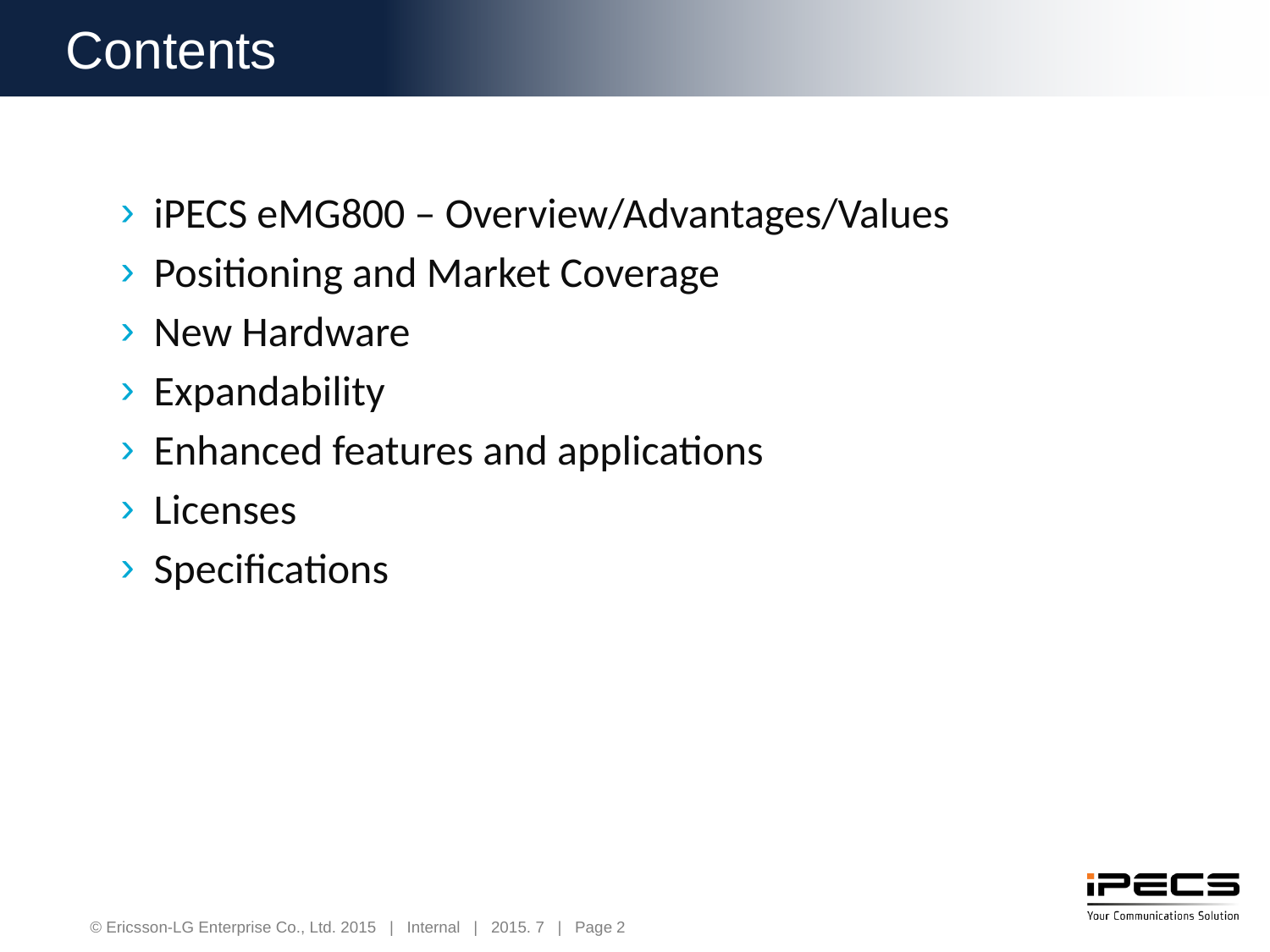

Contents
iPECS eMG800 – Overview/Advantages/Values
Positioning and Market Coverage
New Hardware
Expandability
Enhanced features and applications
Licenses
Specifications